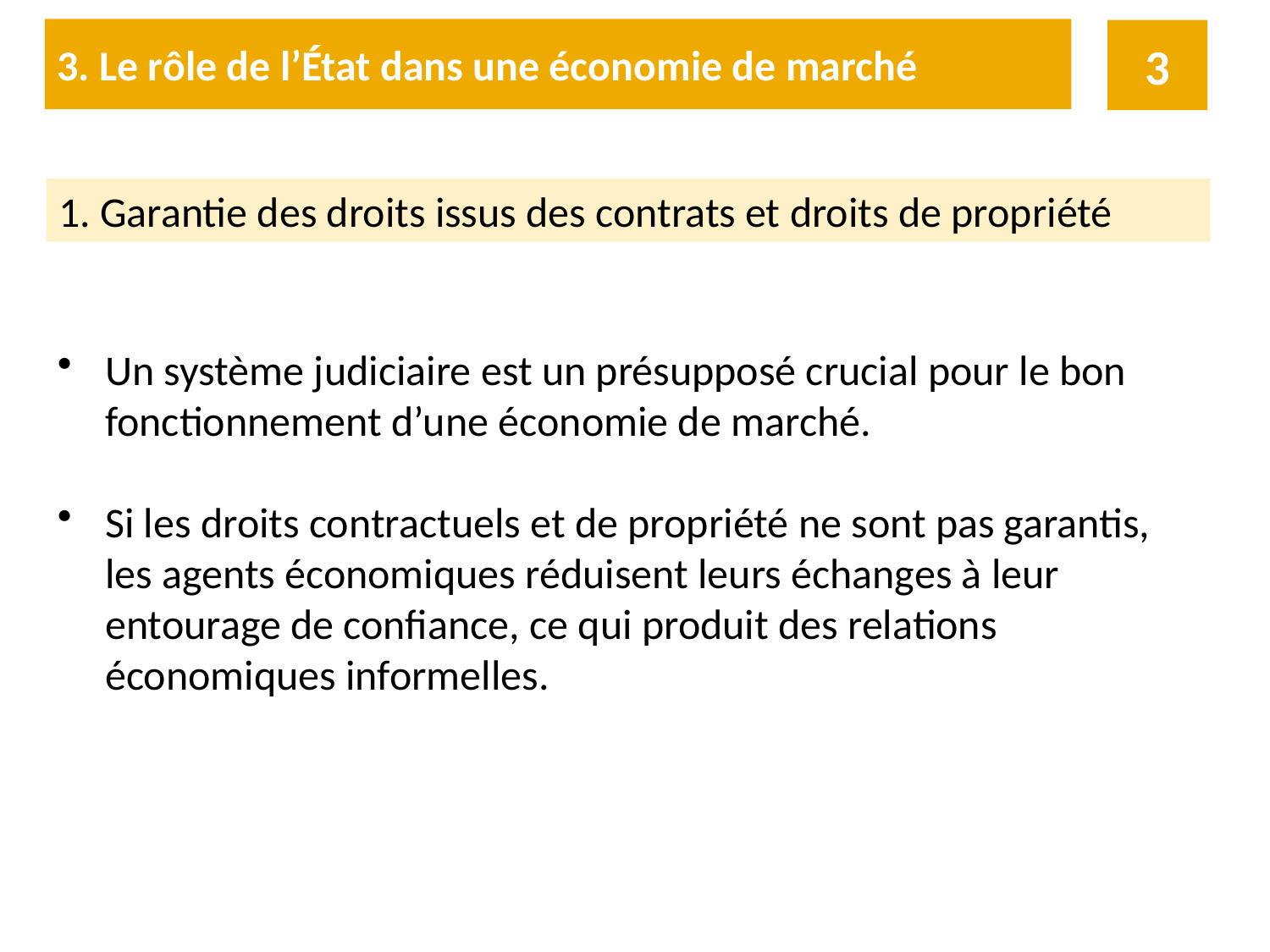

3. Le rôle de l’État dans une économie de marché
3

1. Garantie des droits issus des contrats et droits de propriété
Un système judiciaire est un présupposé crucial pour le bon fonctionnement d’une économie de marché.

Si les droits contractuels et de propriété ne sont pas garantis, les agents économiques réduisent leurs échanges à leur entourage de confiance, ce qui produit des relations économiques informelles.